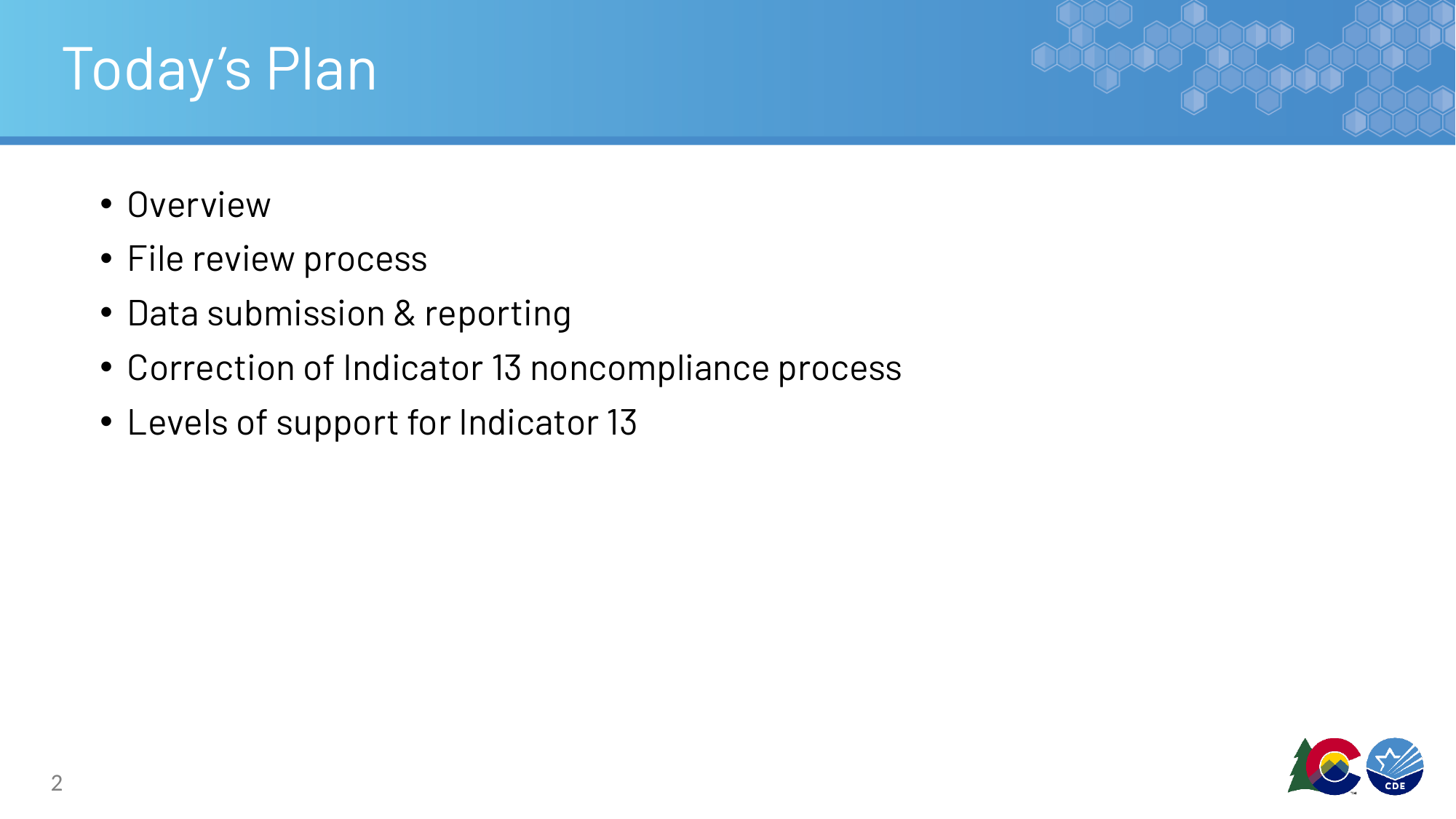

# Today’s Plan
Overview
File review process
Data submission & reporting
Correction of Indicator 13 noncompliance process
Levels of support for Indicator 13

2